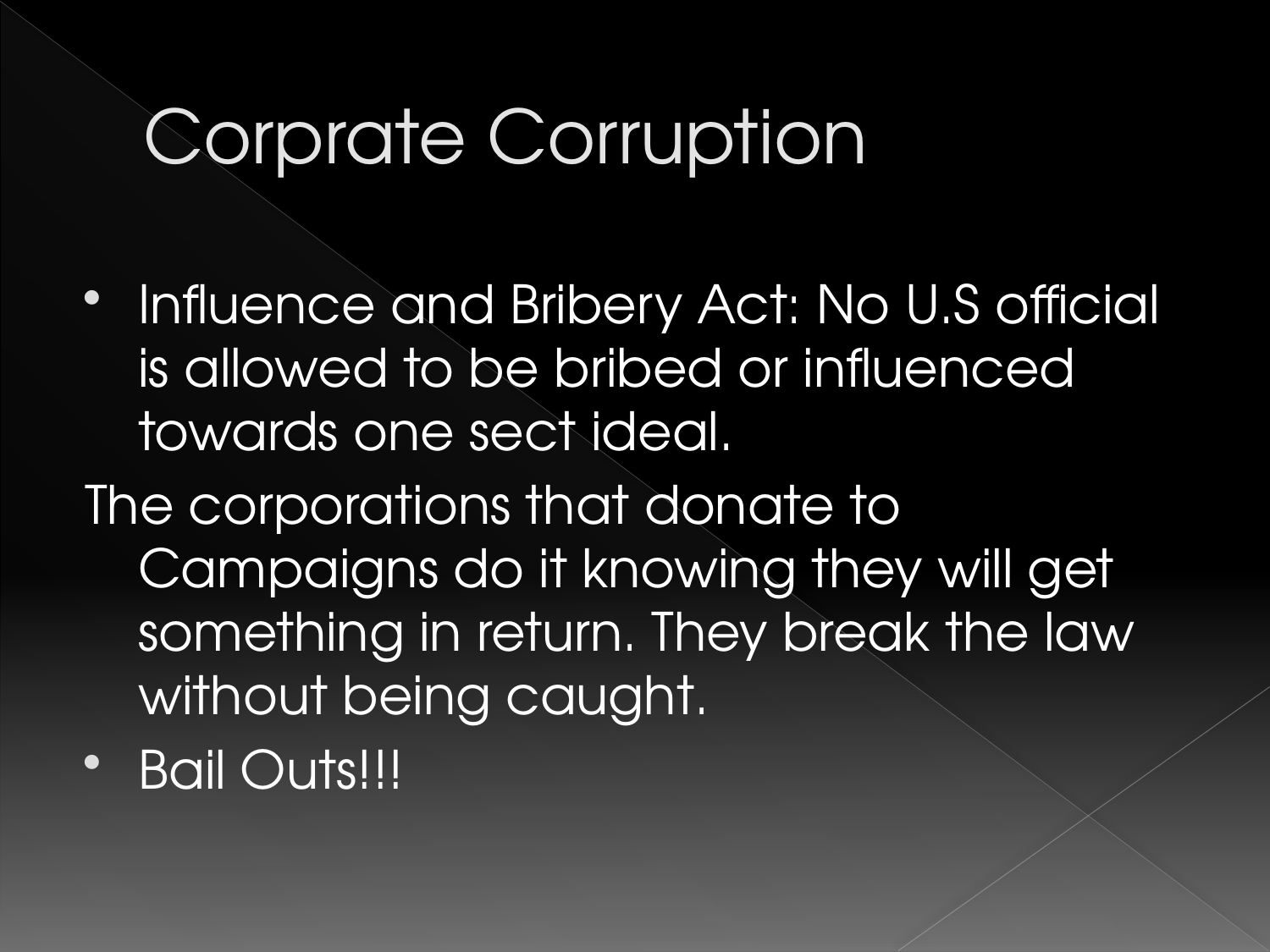

# Corprate Corruption
Influence and Bribery Act: No U.S official is allowed to be bribed or influenced towards one sect ideal.
The corporations that donate to Campaigns do it knowing they will get something in return. They break the law without being caught.
Bail Outs!!!